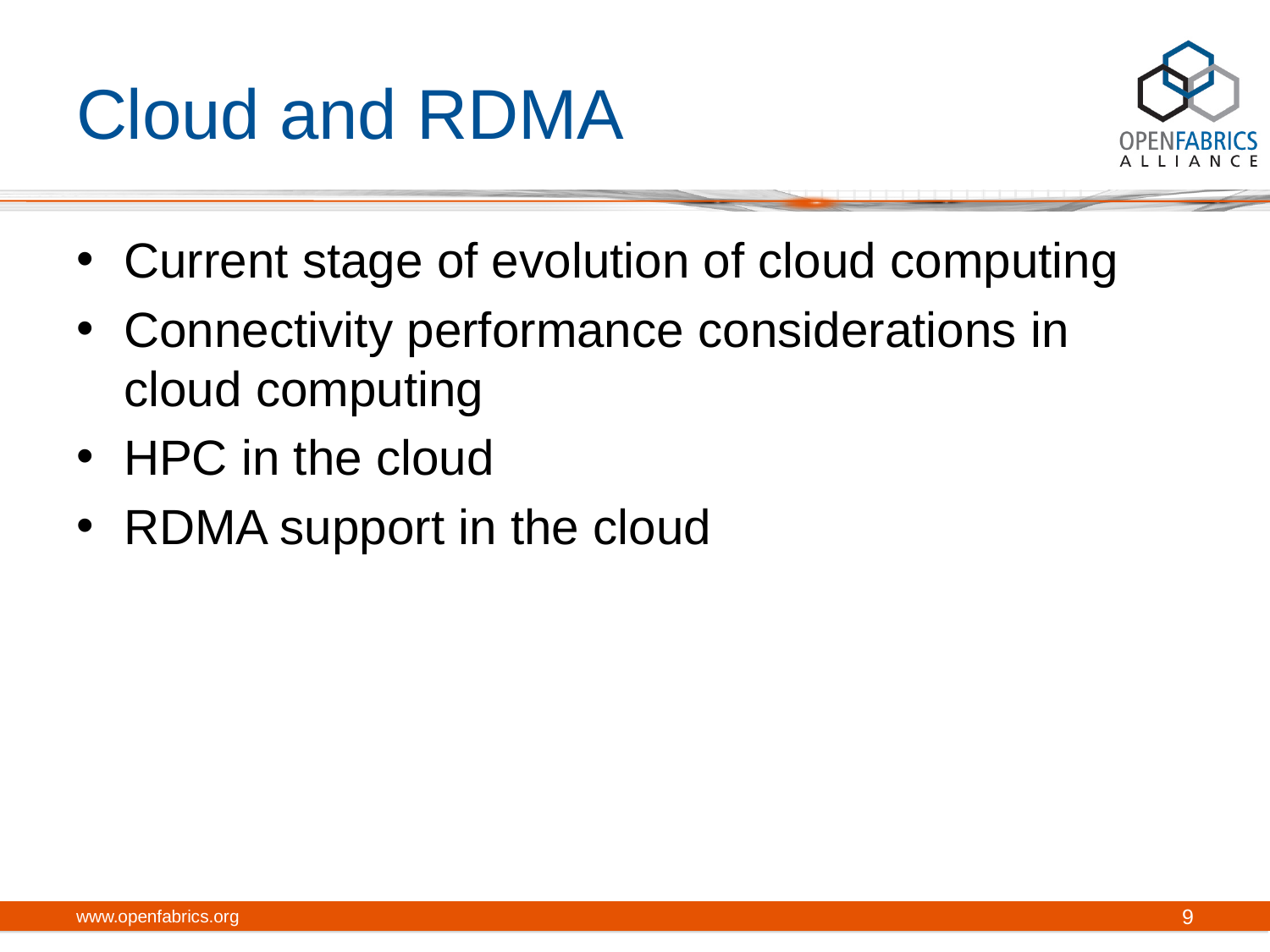

# Cloud and RDMA
Current stage of evolution of cloud computing
Connectivity performance considerations in cloud computing
HPC in the cloud
RDMA support in the cloud
www.openfabrics.org
9